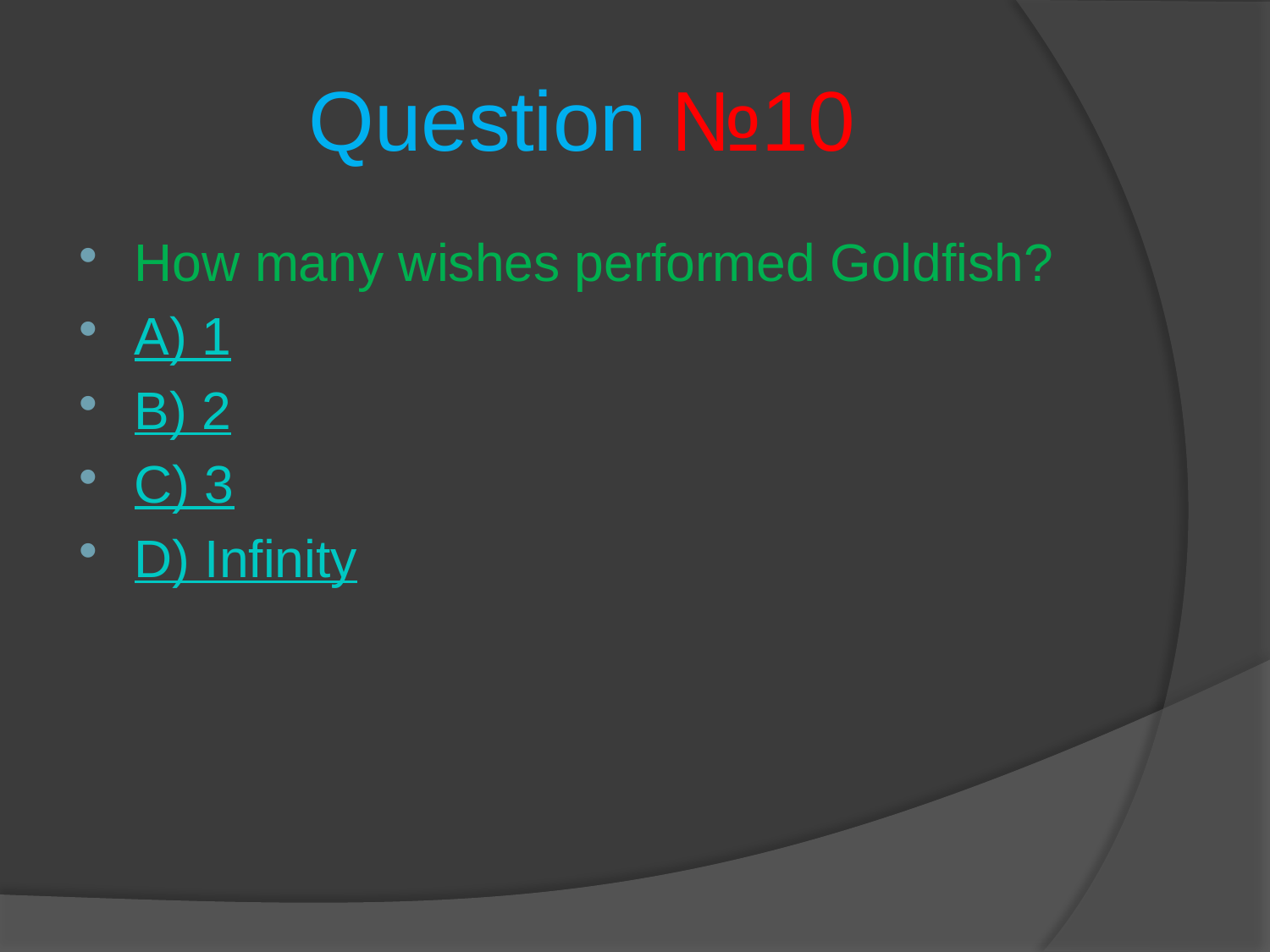

# Question №10
How many wishes performed Goldfish?
A) 1
B) 2
C) 3
D) Infinity